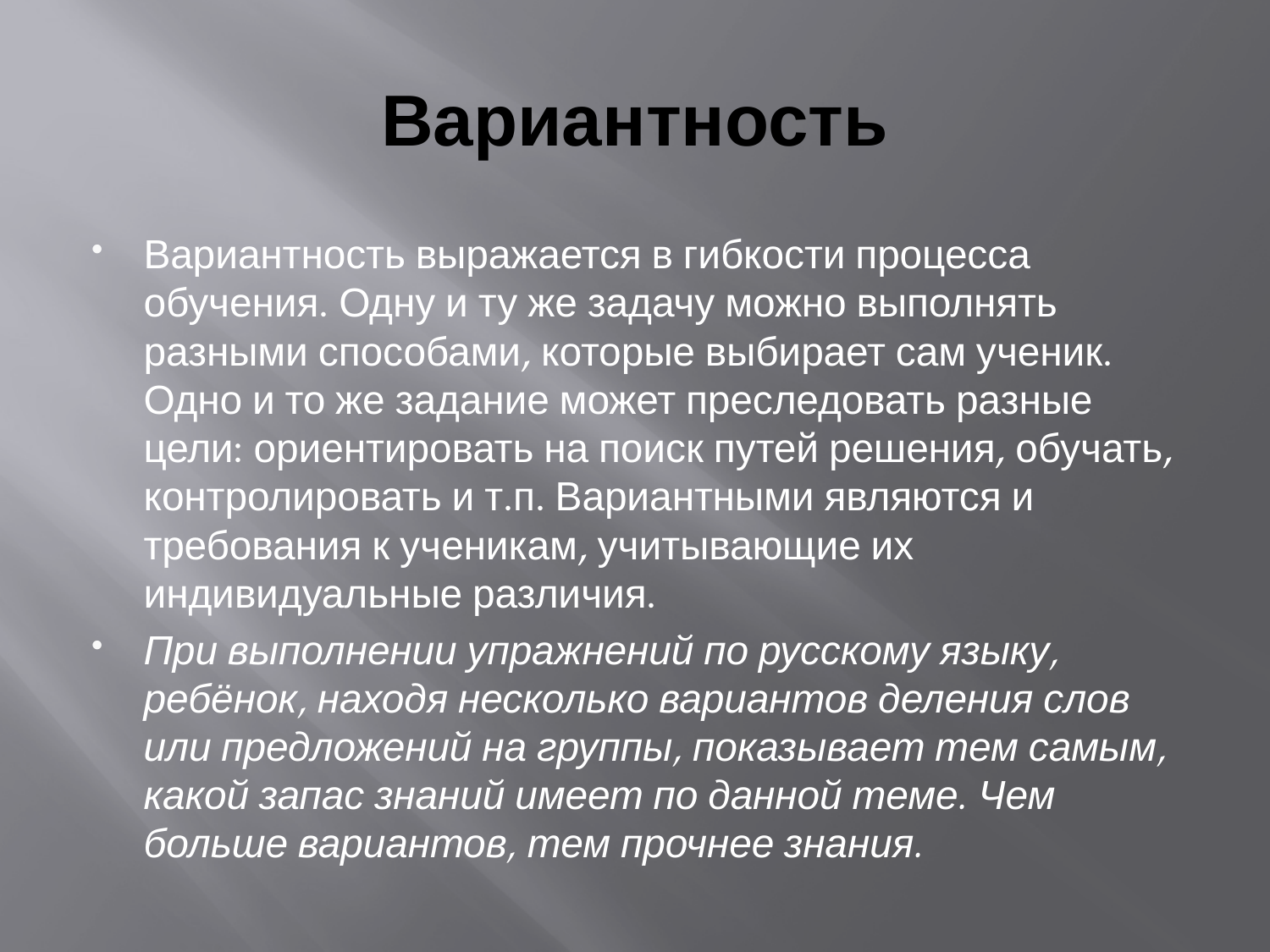

# Вариантность
Вариантность выражается в гибкости процесса обучения. Одну и ту же задачу можно выполнять разными способами, которые выбирает сам ученик. Одно и то же задание может преследовать разные цели: ориентировать на поиск путей решения, обучать, контролировать и т.п. Вариантными являются и требования к ученикам, учитывающие их индивидуальные различия.
При выполнении упражнений по русскому языку, ребёнок, находя несколько вариантов деления слов или предложений на группы, показывает тем самым, какой запас знаний имеет по данной теме. Чем больше вариантов, тем прочнее знания.